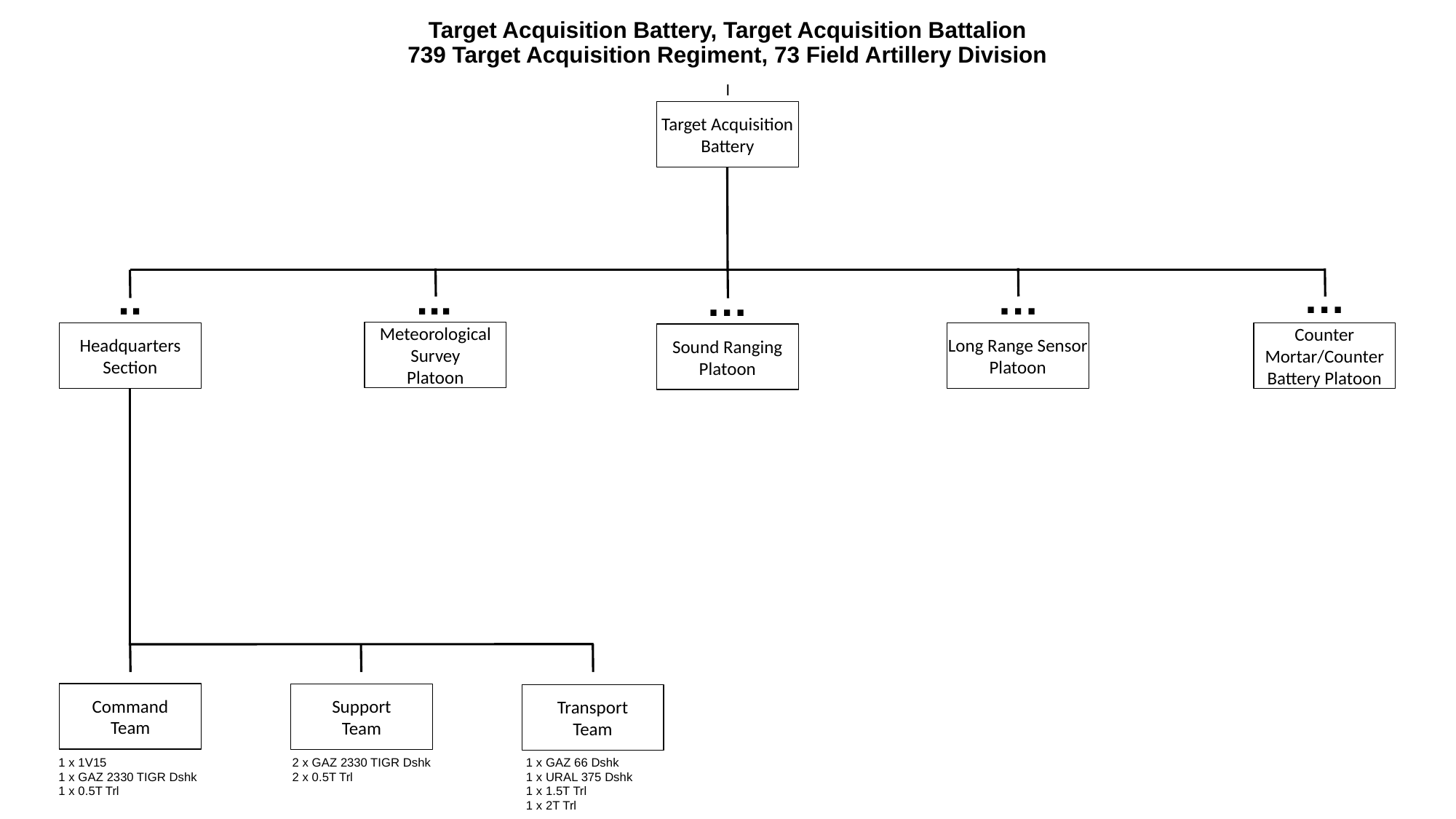

# Target Acquisition Battery, Target Acquisition Battalion 739 Target Acquisition Regiment, 73 Field Artillery Division
I
Target Acquisition Battery
…
..
...
…
…
Meteorological Survey
Platoon
Headquarters
Section
Long Range Sensor Platoon
Counter Mortar/Counter Battery Platoon
Sound Ranging Platoon
Command
Team
Support
Team
Transport
Team
1 x 1V15
1 x GAZ 2330 TIGR Dshk
1 x 0.5T Trl
2 x GAZ 2330 TIGR Dshk
2 x 0.5T Trl
1 x GAZ 66 Dshk
1 x URAL 375 Dshk
1 x 1.5T Trl
1 x 2T Trl